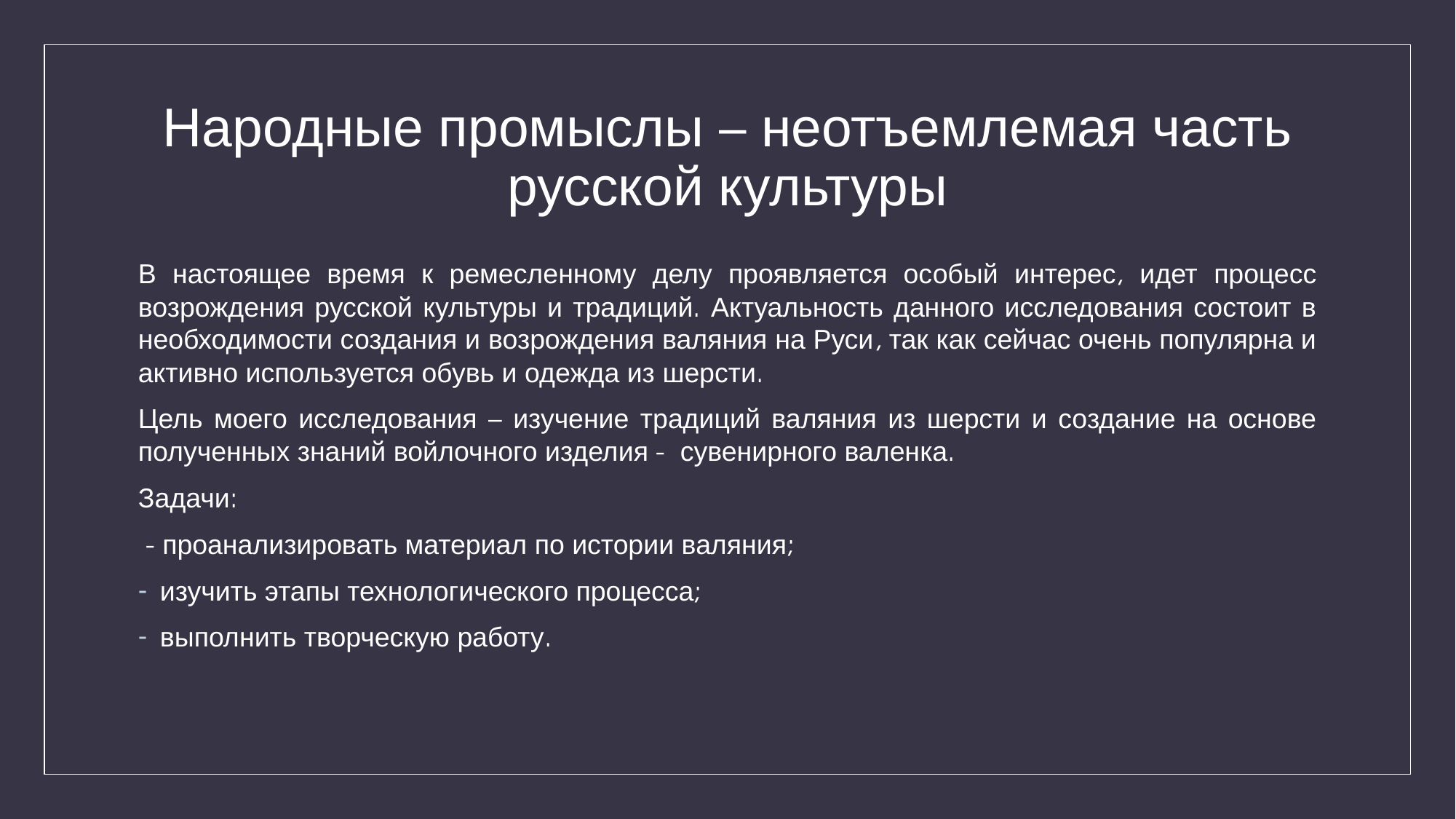

# Народные промыслы – неотъемлемая часть русской культуры
В настоящее время к ремесленному делу проявляется особый интерес, идет процесс возрождения русской культуры и традиций. Актуальность данного исследования состоит в необходимости создания и возрождения валяния на Руси, так как сейчас очень популярна и активно используется обувь и одежда из шерсти.
Цель моего исследования – изучение традиций валяния из шерсти и создание на основе полученных знаний войлочного изделия -  сувенирного валенка.
Задачи:
 - проанализировать материал по истории валяния;
изучить этапы технологического процесса;
выполнить творческую работу.